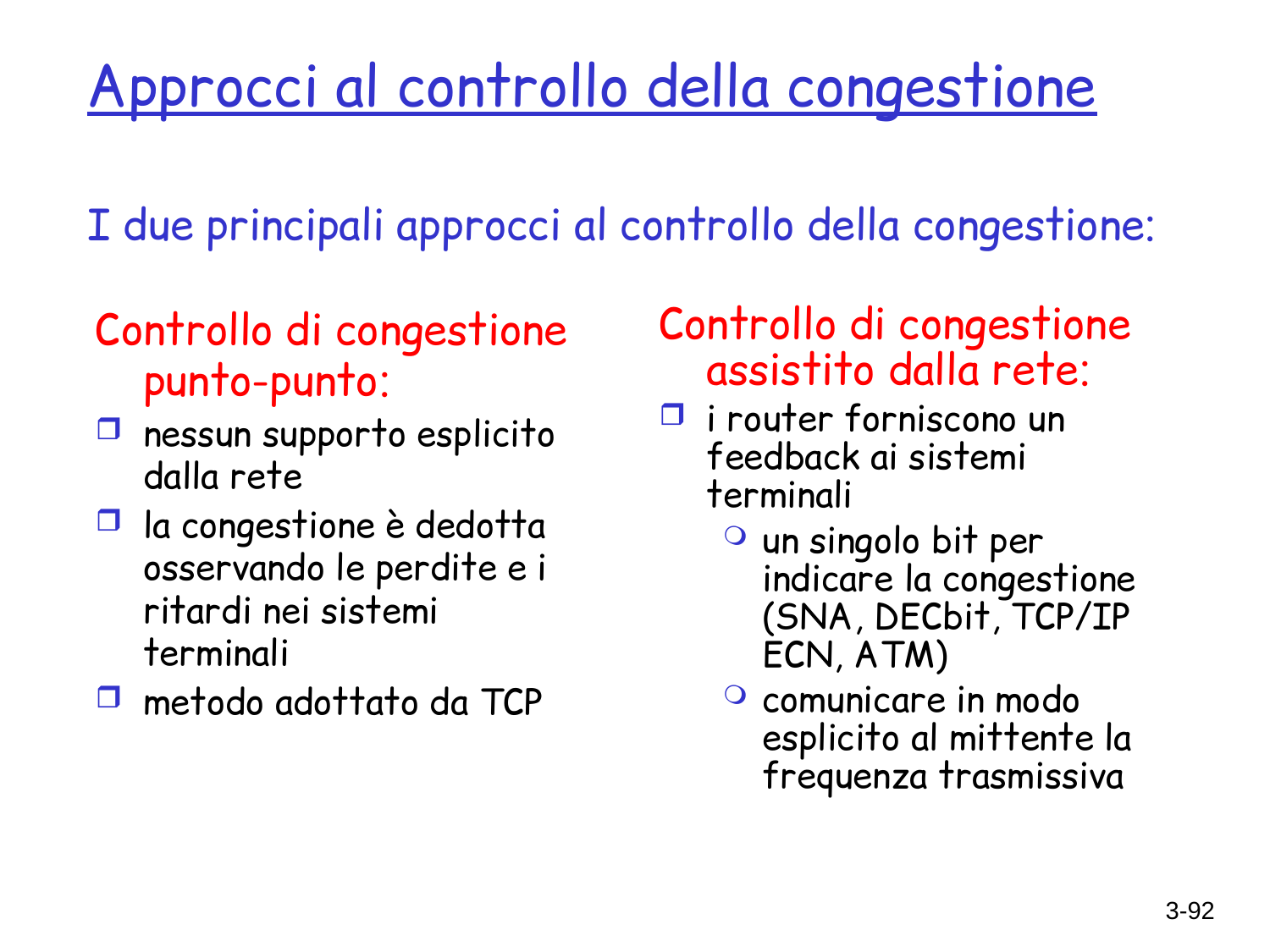

# Approcci al controllo della congestione
I due principali approcci al controllo della congestione:
Controllo di congestione punto-punto:
nessun supporto esplicito dalla rete
la congestione è dedotta osservando le perdite e i ritardi nei sistemi terminali
metodo adottato da TCP
Controllo di congestione assistito dalla rete:
i router forniscono un feedback ai sistemi terminali
un singolo bit per indicare la congestione (SNA, DECbit, TCP/IP ECN, ATM)
comunicare in modo esplicito al mittente la frequenza trasmissiva
3-92